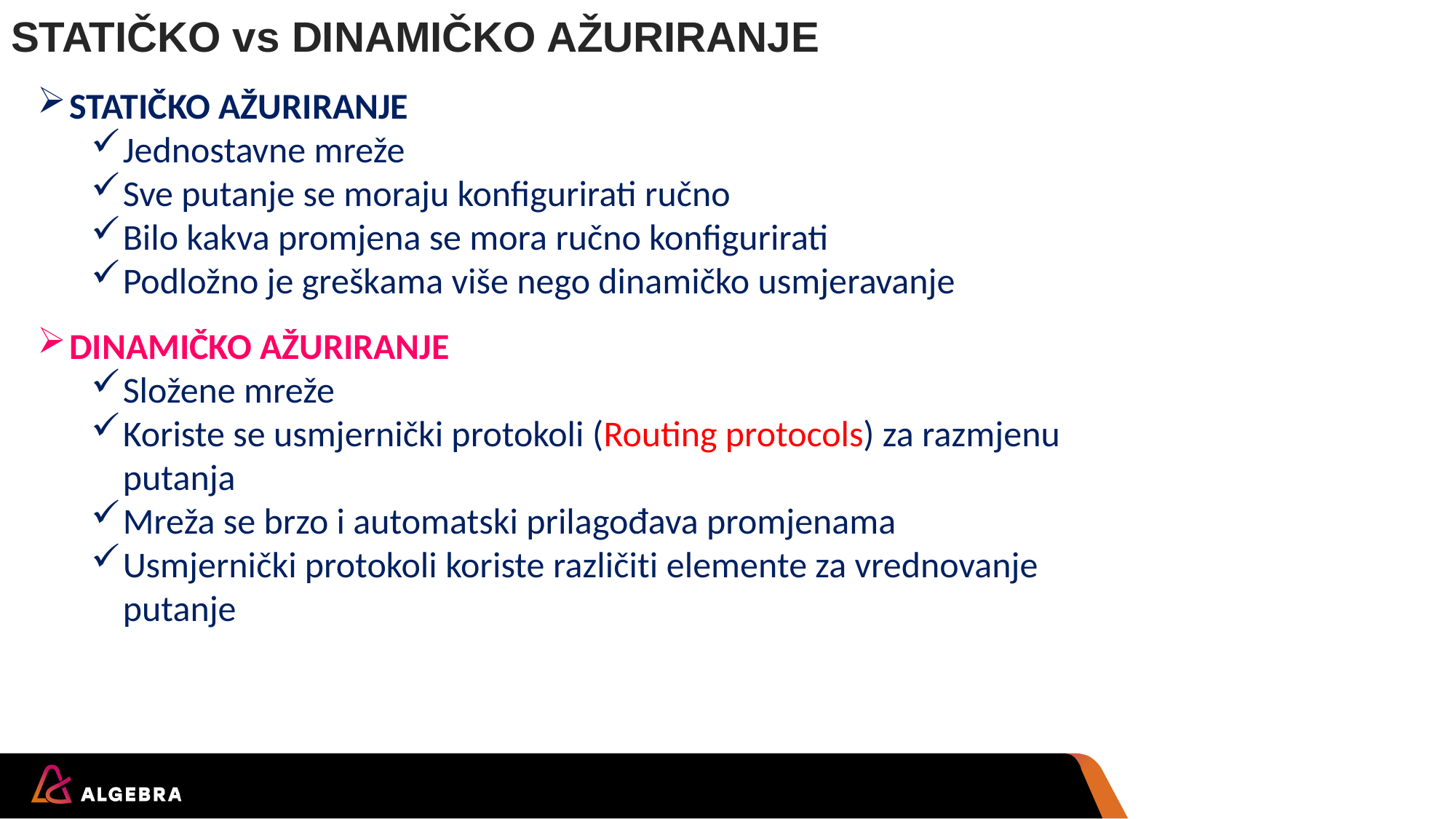

# STATIČKO vs DINAMIČKO AŽURIRANJE
STATIČKO AŽURIRANJE
Jednostavne mreže
Sve putanje se moraju konfigurirati ručno
Bilo kakva promjena se mora ručno konfigurirati
Podložno je greškama više nego dinamičko usmjeravanje

DINAMIČKO AŽURIRANJE
Složene mreže
Koriste se usmjernički protokoli (Routing protocols) za razmjenu putanja
Mreža se brzo i automatski prilagođava promjenama
Usmjernički protokoli koriste različiti elemente za vrednovanje putanje